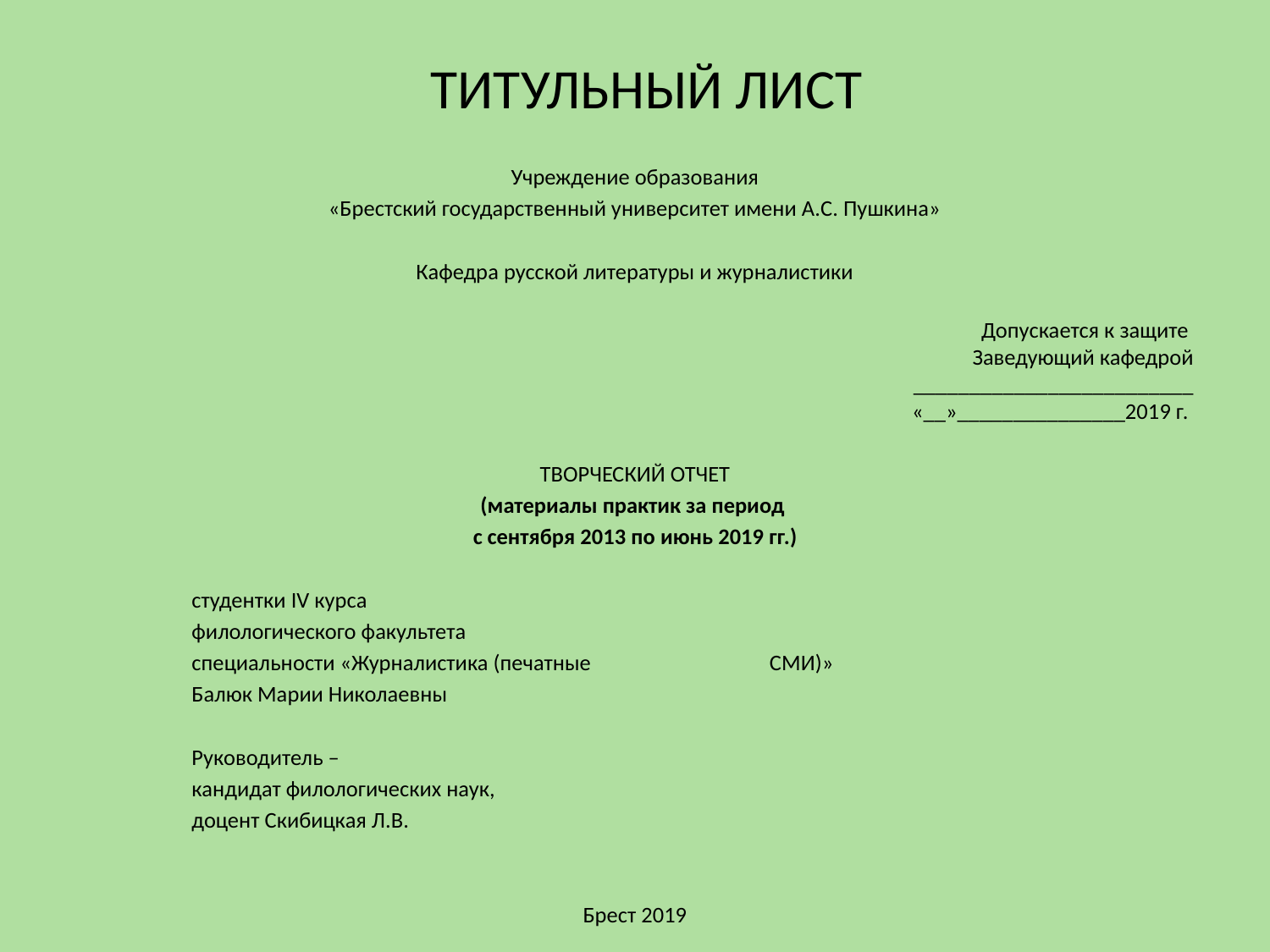

# ТИТУЛЬНЫЙ ЛИСТ
Учреждение образования
«Брестский государственный университет имени А.С. Пушкина»

Кафедра русской литературы и журналистики

Допускается к защите
Заведующий кафедрой
_________________________
 «__»_______________2019 г.

ТВОРЧЕСКИЙ ОТЧЕТ
(материалы практик за период
с сентября 2013 по июнь 2019 гг.)

					студентки IV курса
					филологического факультета
					специальности «Журналистика (печатные 					СМИ)»
					Балюк Марии Николаевны

					Руководитель –
					кандидат филологических наук,
					доцент Скибицкая Л.В.

Брест 2019